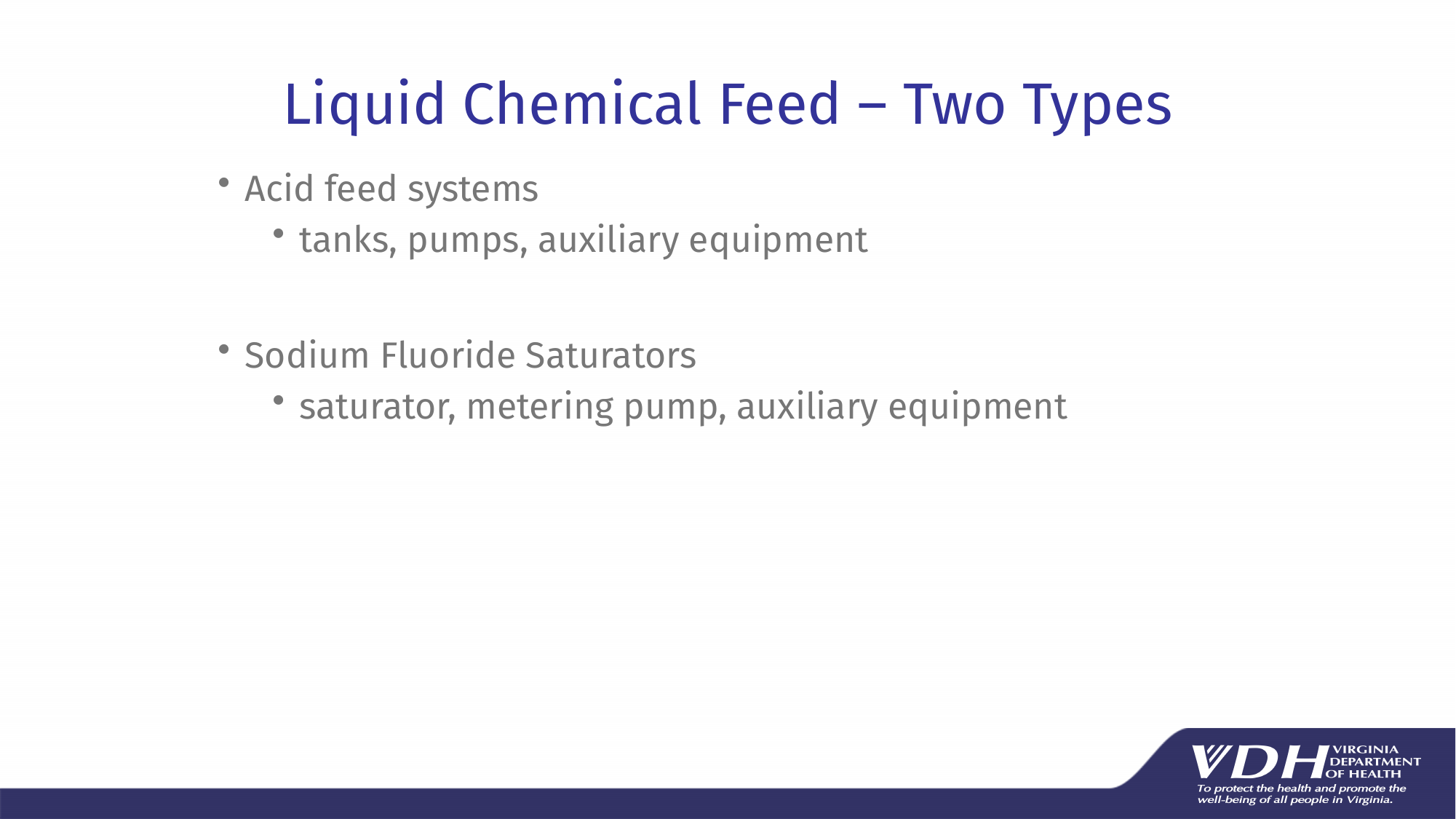

# Liquid Chemical Feed – Two Types
Acid feed systems
tanks, pumps, auxiliary equipment

Sodium Fluoride Saturators
saturator, metering pump, auxiliary equipment

20